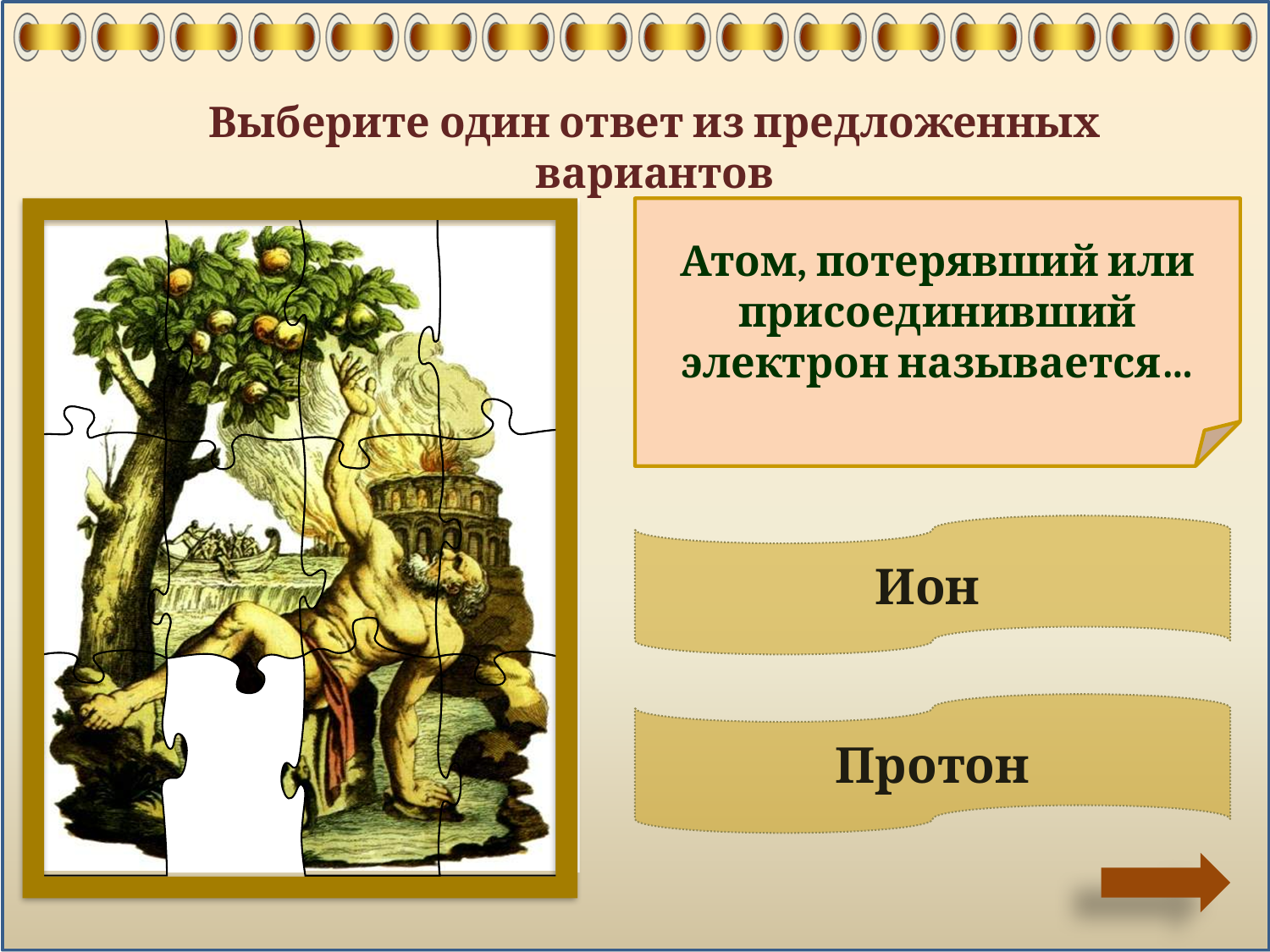

Выберите один ответ из предложенных вариантов

Атом, потерявший или присоединивший электрон называется…

Ион

Протон